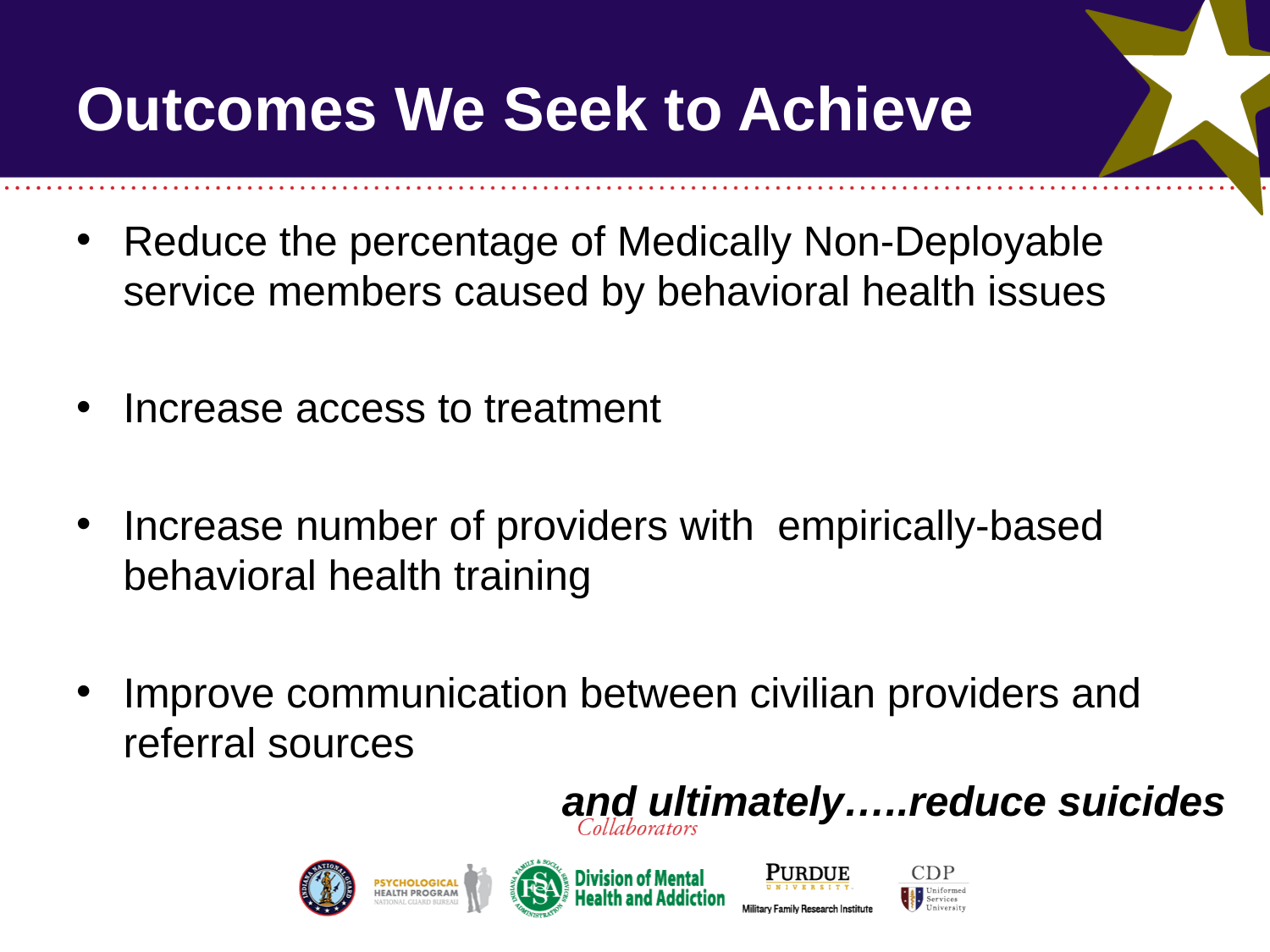

# Outcomes We Seek to Achieve
Reduce the percentage of Medically Non-Deployable service members caused by behavioral health issues

Increase access to treatment

Increase number of providers with  empirically-based behavioral health training

Improve communication between civilian providers and referral sources
and ultimately…..reduce suicides